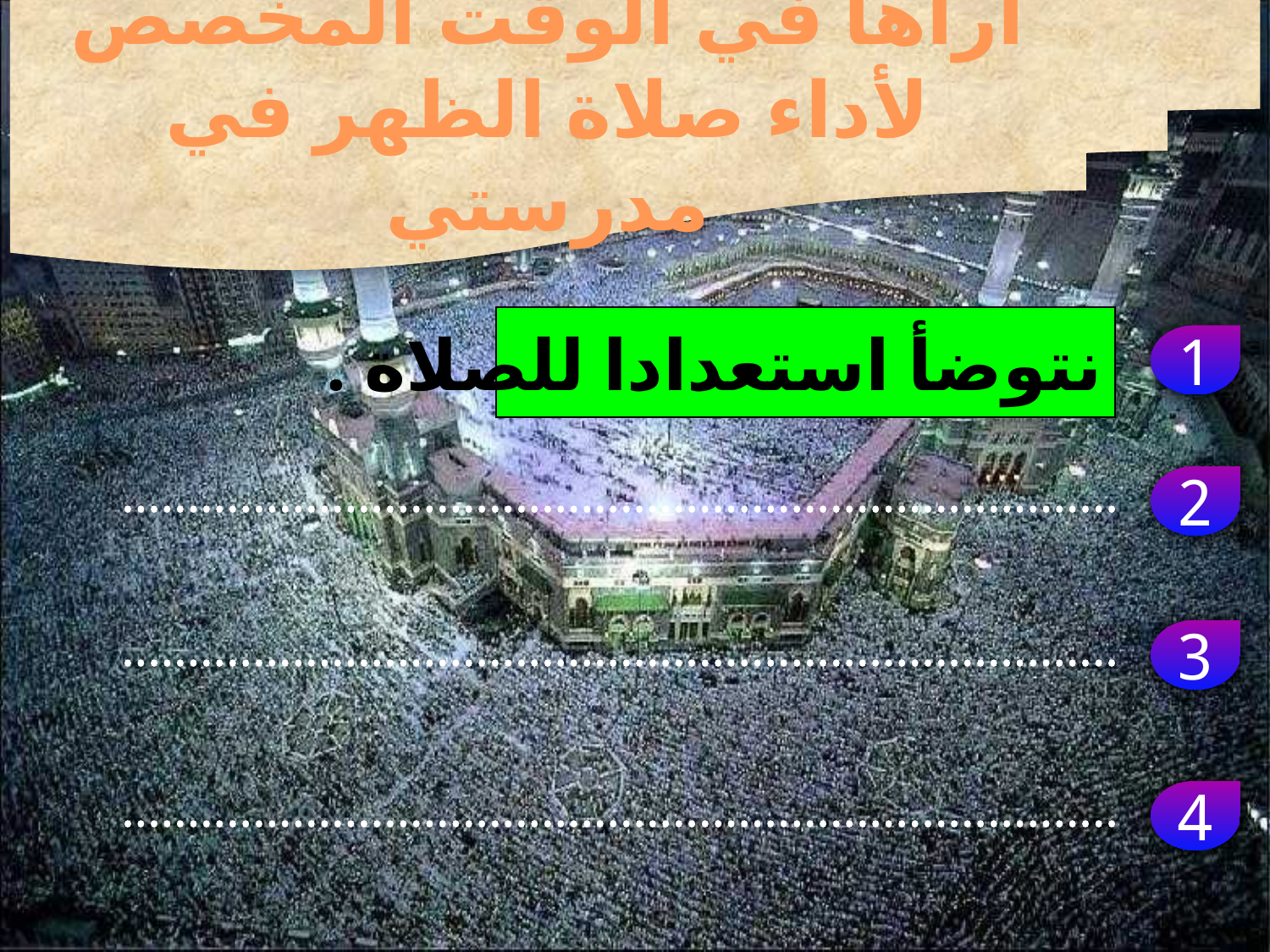

أكتب بعض المشاهد التي أراها في الوقت المخصص لأداء صلاة الظهر في مدرستي
نتوضأ استعدادا للصلاة .
1
............................................................................
2
............................................................................
3
............................................................................
4